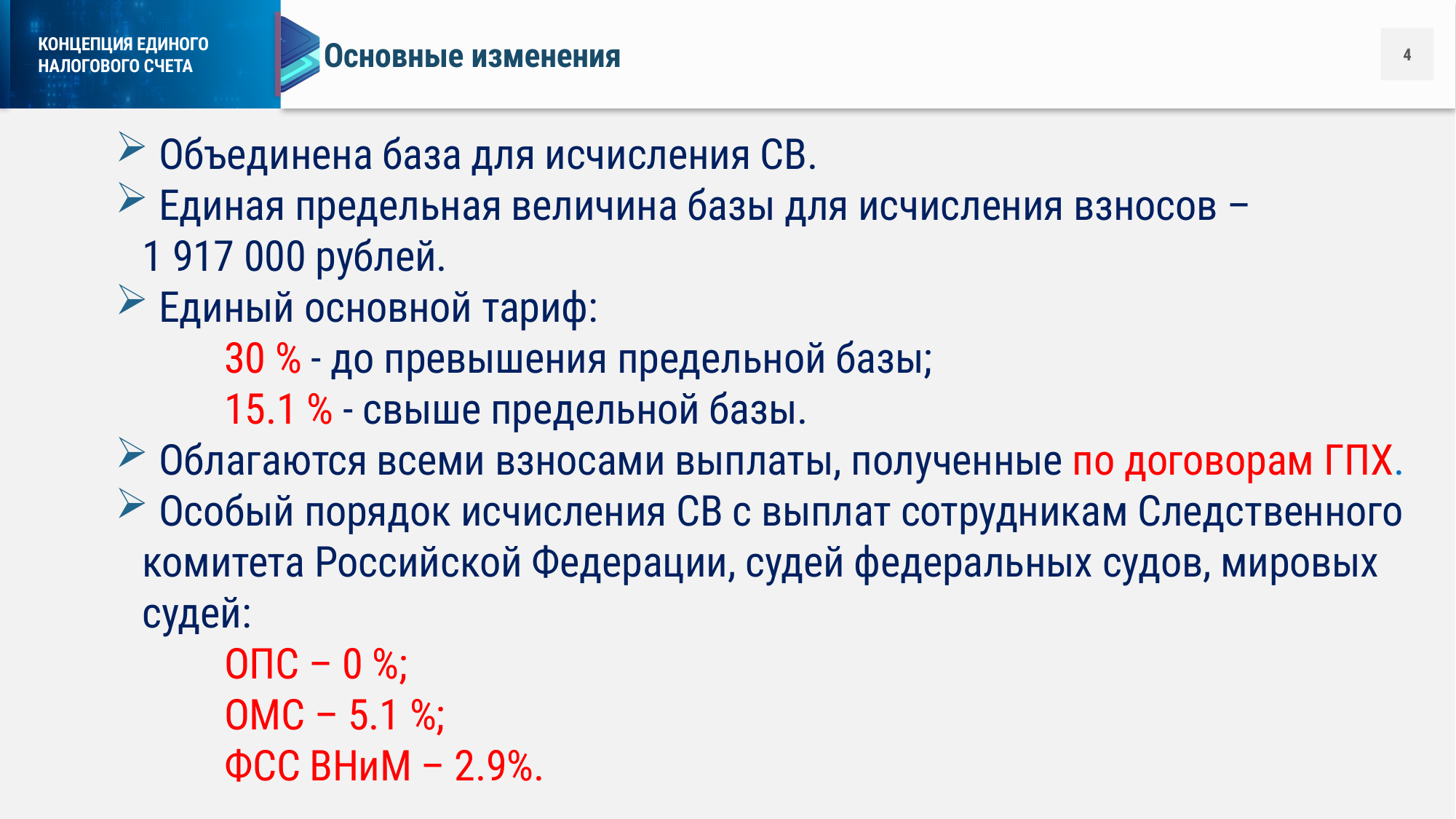

Основные изменения
 Объединена база для исчисления СВ.
 Единая предельная величина базы для исчисления взносов –
1 917 000 рублей.
 Единый основной тариф:
	30 % - до превышения предельной базы;
	15.1 % - свыше предельной базы.
 Облагаются всеми взносами выплаты, полученные по договорам ГПХ.
 Особый порядок исчисления СВ с выплат сотрудникам Следственного комитета Российской Федерации, судей федеральных судов, мировых судей:
	ОПС – 0 %;
	ОМС – 5.1 %;
	ФСС ВНиМ – 2.9%.